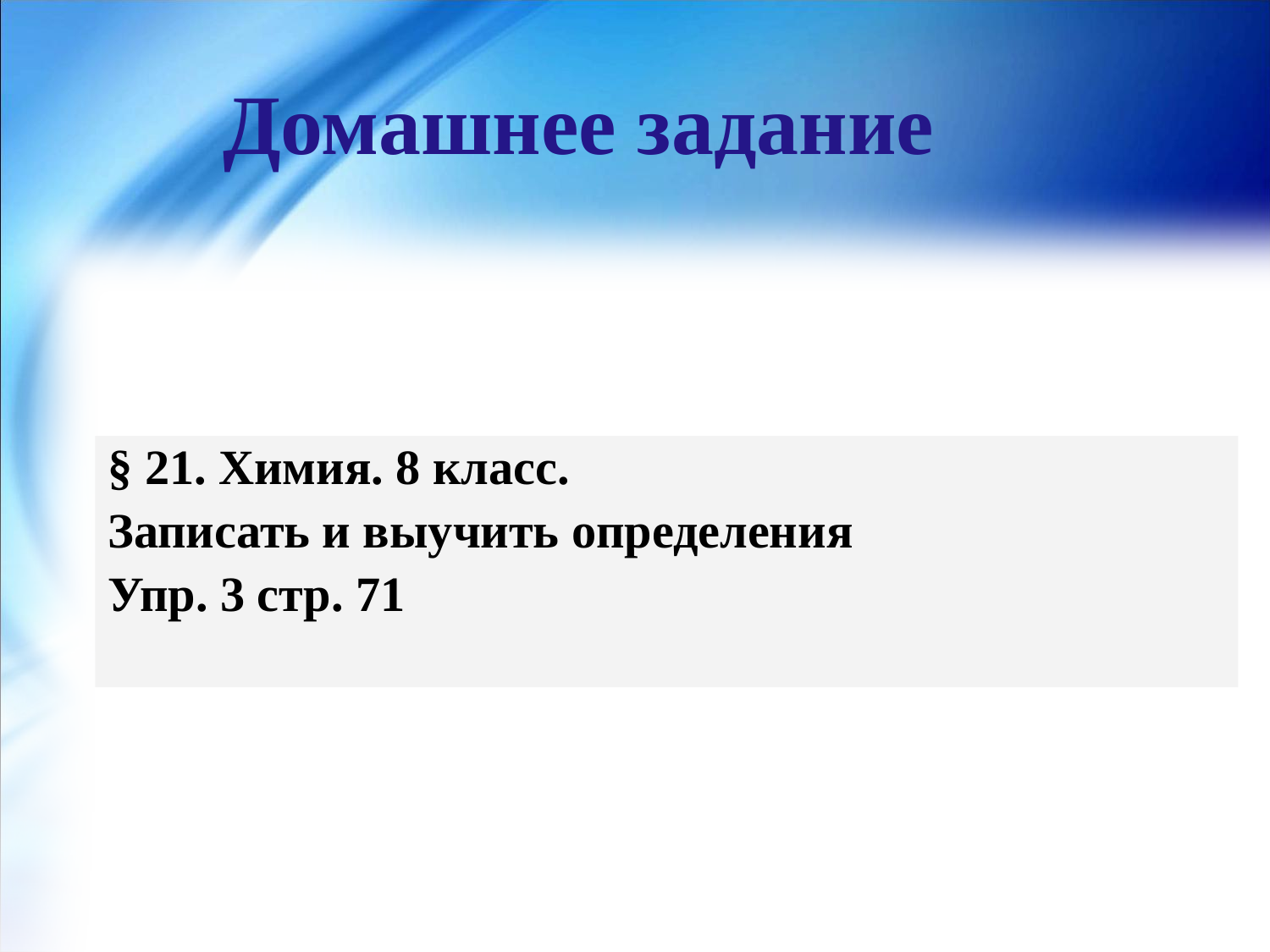

Домашнее задание
§ 21. Химия. 8 класс.
Записать и выучить определения
Упр. 3 стр. 71